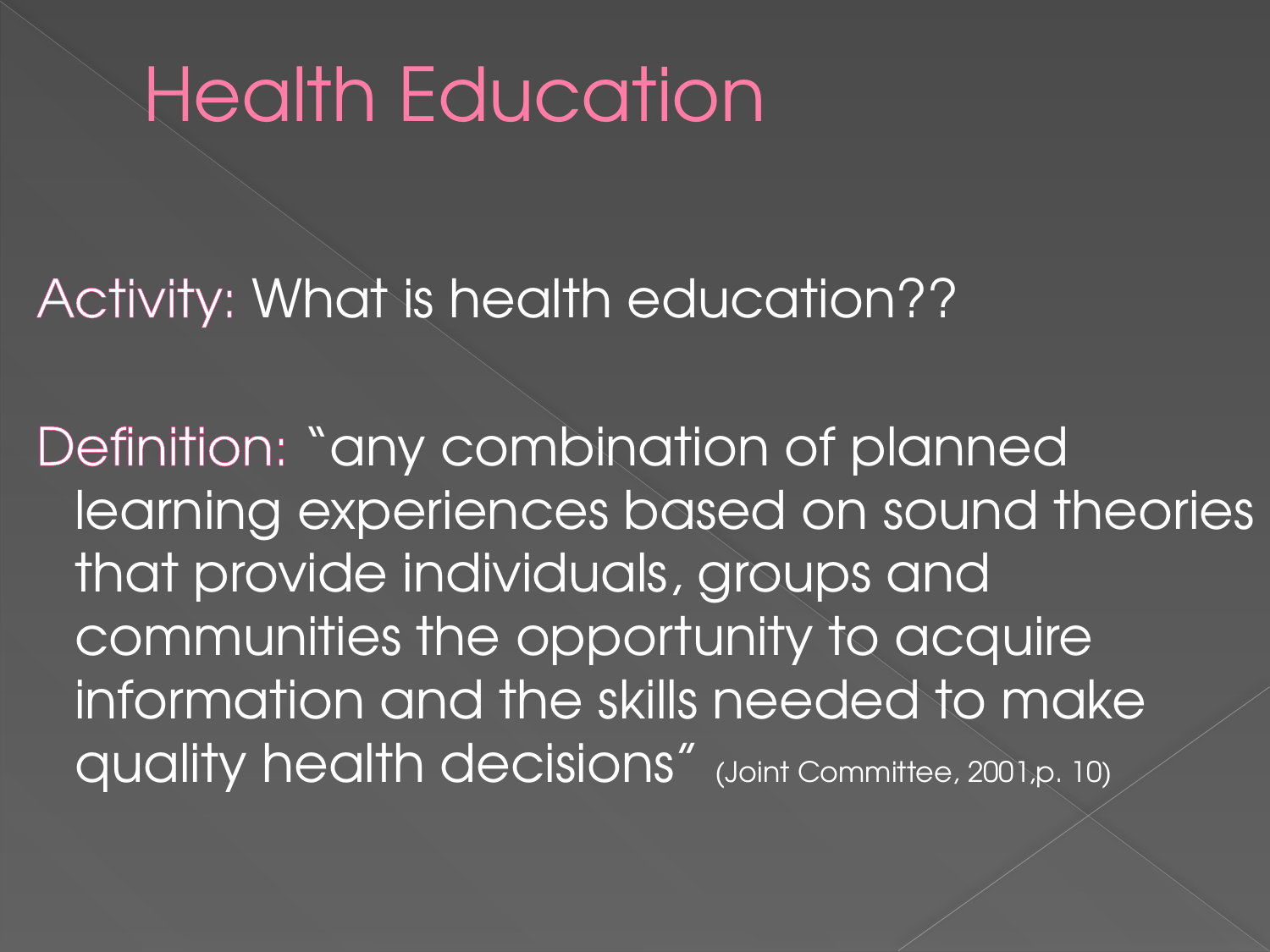

# Health Education

 Activity: What is health education??

 Definition: “any combination of planned learning experiences based on sound theories that provide individuals, groups and communities the opportunity to acquire information and the skills needed to make quality health decisions” (Joint Committee, 2001,p. 10)